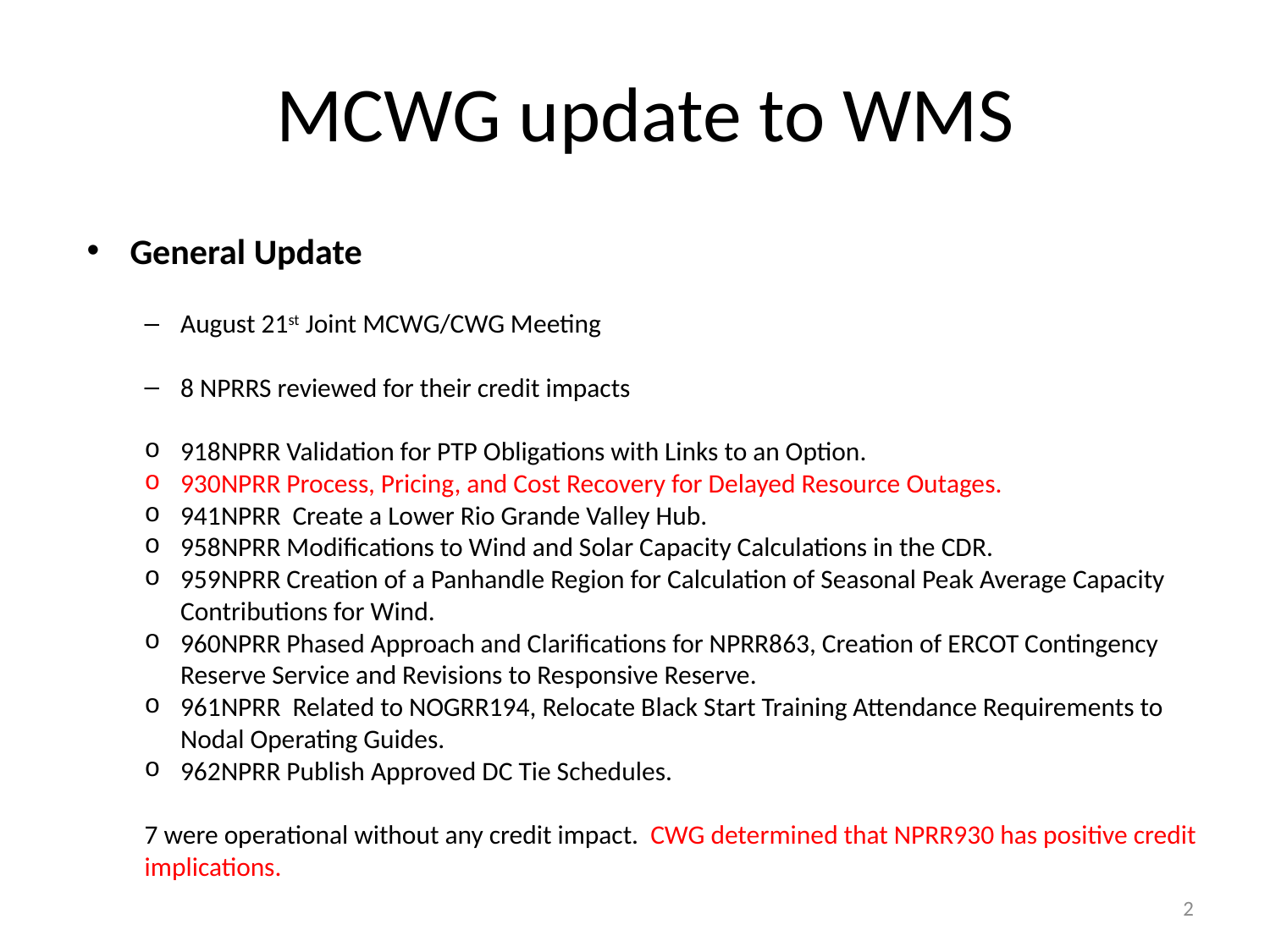

# MCWG update to WMS
General Update

August 21st Joint MCWG/CWG Meeting

8 NPRRS reviewed for their credit impacts

918NPRR Validation for PTP Obligations with Links to an Option.
930NPRR Process, Pricing, and Cost Recovery for Delayed Resource Outages.
941NPRR  Create a Lower Rio Grande Valley Hub.
958NPRR Modifications to Wind and Solar Capacity Calculations in the CDR.
959NPRR Creation of a Panhandle Region for Calculation of Seasonal Peak Average Capacity Contributions for Wind.
960NPRR Phased Approach and Clarifications for NPRR863, Creation of ERCOT Contingency Reserve Service and Revisions to Responsive Reserve.
961NPRR  Related to NOGRR194, Relocate Black Start Training Attendance Requirements to Nodal Operating Guides.
962NPRR Publish Approved DC Tie Schedules.

7 were operational without any credit impact.  CWG determined that NPRR930 has positive credit implications.
2